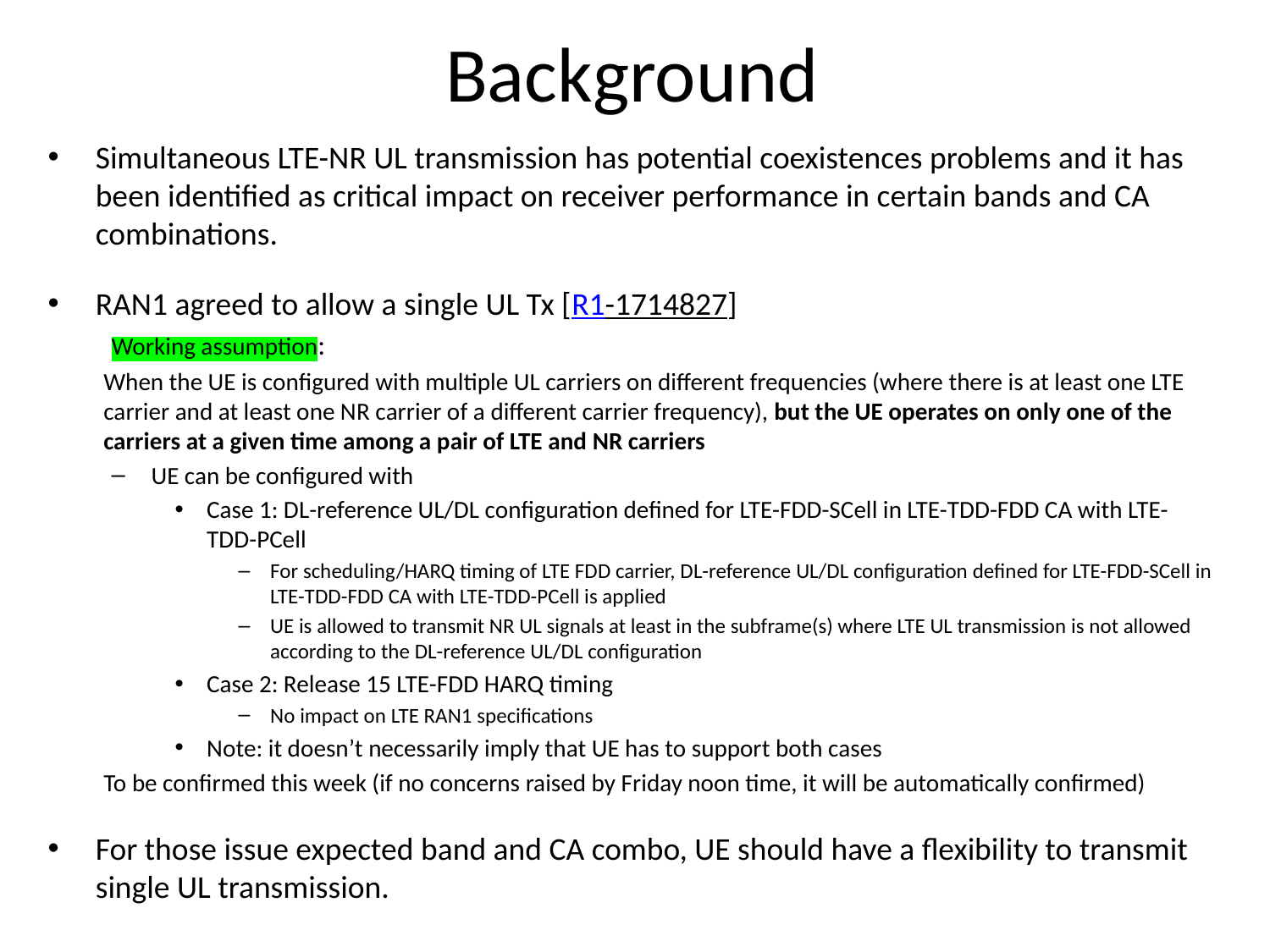

# Background
Simultaneous LTE-NR UL transmission has potential coexistences problems and it has been identified as critical impact on receiver performance in certain bands and CA combinations.

RAN1 agreed to allow a single UL Tx [R1-1714827]
Working assumption:
When the UE is configured with multiple UL carriers on different frequencies (where there is at least one LTE carrier and at least one NR carrier of a different carrier frequency), but the UE operates on only one of the carriers at a given time among a pair of LTE and NR carriers
UE can be configured with
Case 1: DL-reference UL/DL configuration defined for LTE-FDD-SCell in LTE-TDD-FDD CA with LTE-TDD-PCell
For scheduling/HARQ timing of LTE FDD carrier, DL-reference UL/DL configuration defined for LTE-FDD-SCell in LTE-TDD-FDD CA with LTE-TDD-PCell is applied
UE is allowed to transmit NR UL signals at least in the subframe(s) where LTE UL transmission is not allowed according to the DL-reference UL/DL configuration
Case 2: Release 15 LTE-FDD HARQ timing
No impact on LTE RAN1 specifications
Note: it doesn’t necessarily imply that UE has to support both cases
To be confirmed this week (if no concerns raised by Friday noon time, it will be automatically confirmed)

For those issue expected band and CA combo, UE should have a flexibility to transmit single UL transmission.